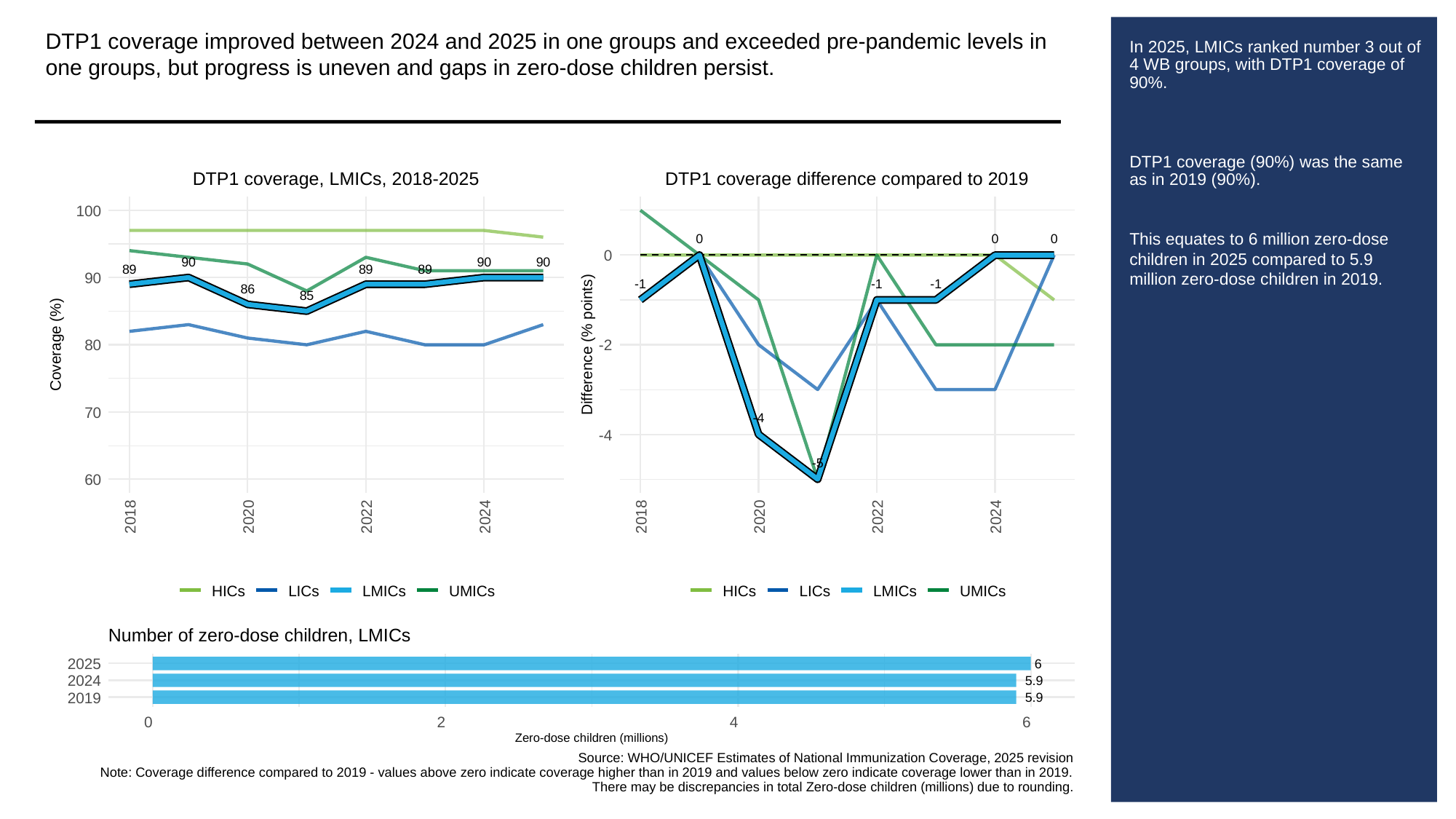

DTP1 coverage improved between 2024 and 2025 in one groups and exceeded pre-pandemic levels in one groups, but progress is uneven and gaps in zero-dose children persist.
# In 2025, LMICs ranked number 3 out of 4 WB groups, with DTP1 coverage of 90%.

DTP1 coverage (90%) was the same as in 2019 (90%).

This equates to 6 million zero-dose children in 2025 compared to 5.9 million zero-dose children in 2019.

DTP1 coverage, LMICs, 2018-2025
DTP1 coverage difference compared to 2019

100

0
0
0

0

90
90
90
89
89
89
90

-1
-1
-1
86
85

Coverage (%)
80
Difference (% points)
-2

70

-4
-4

-5
60

2018
2020
2022
2024
2018
2020
2022
2024
HICs
LICs
LMICs
UMICs
HICs
LICs
LMICs
UMICs

Number of zero-dose children, LMICs

2025
6

2024
5.9

2019
5.9

0
2
4
6
Zero-dose children (millions)
Source: WHO/UNICEF Estimates of National Immunization Coverage, 2025 revision
Note: Coverage difference compared to 2019 - values above zero indicate coverage higher than in 2019 and values below zero indicate coverage lower than in 2019.
There may be discrepancies in total Zero-dose children (millions) due to rounding.